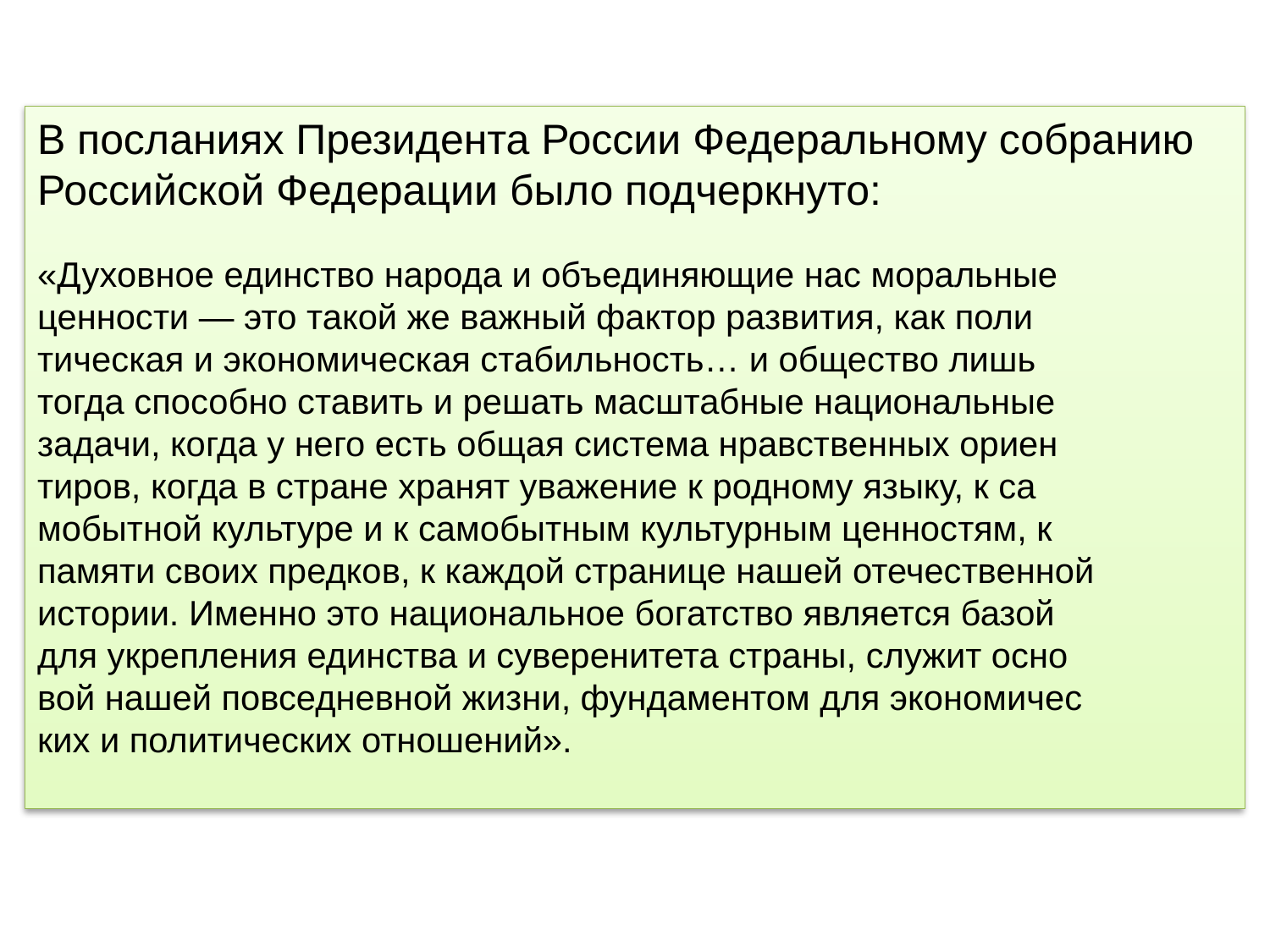

В посланиях Президента России Федеральному собранию Российской Федерации было подчеркнуто:

«Духовное единство народа и объединяющие нас моральные
ценности — это такой же важный фактор развития, как поли
тическая и экономическая стабильность… и общество лишь
тогда способно ставить и решать масштабные национальные
задачи, когда у него есть общая система нравственных ориен
тиров, когда в стране хранят уважение к родному языку, к са
мобытной культуре и к самобытным культурным ценностям, к
памяти своих предков, к каждой странице нашей отечественной
истории. Именно это национальное богатство является базой
для укрепления единства и суверенитета страны, служит осно
вой нашей повседневной жизни, фундаментом для экономичес
ких и политических отношений».